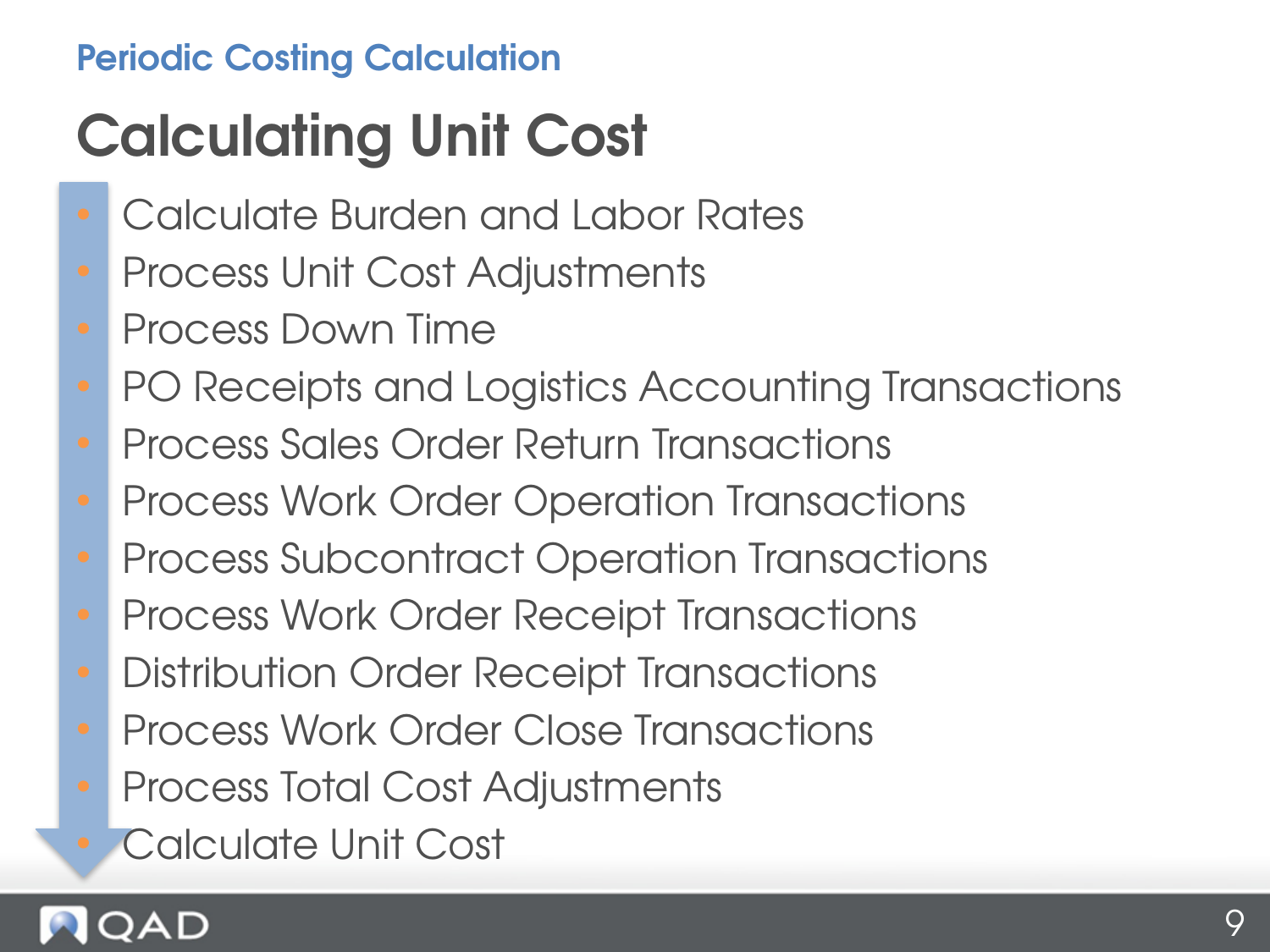

Periodic Costing Calculation
# Calculating Unit Cost

Calculate Burden and Labor Rates
Process Unit Cost Adjustments
Process Down Time
PO Receipts and Logistics Accounting Transactions
Process Sales Order Return Transactions
Process Work Order Operation Transactions
Process Subcontract Operation Transactions
Process Work Order Receipt Transactions
Distribution Order Receipt Transactions
Process Work Order Close Transactions
Process Total Cost Adjustments
Calculate Unit Cost
9